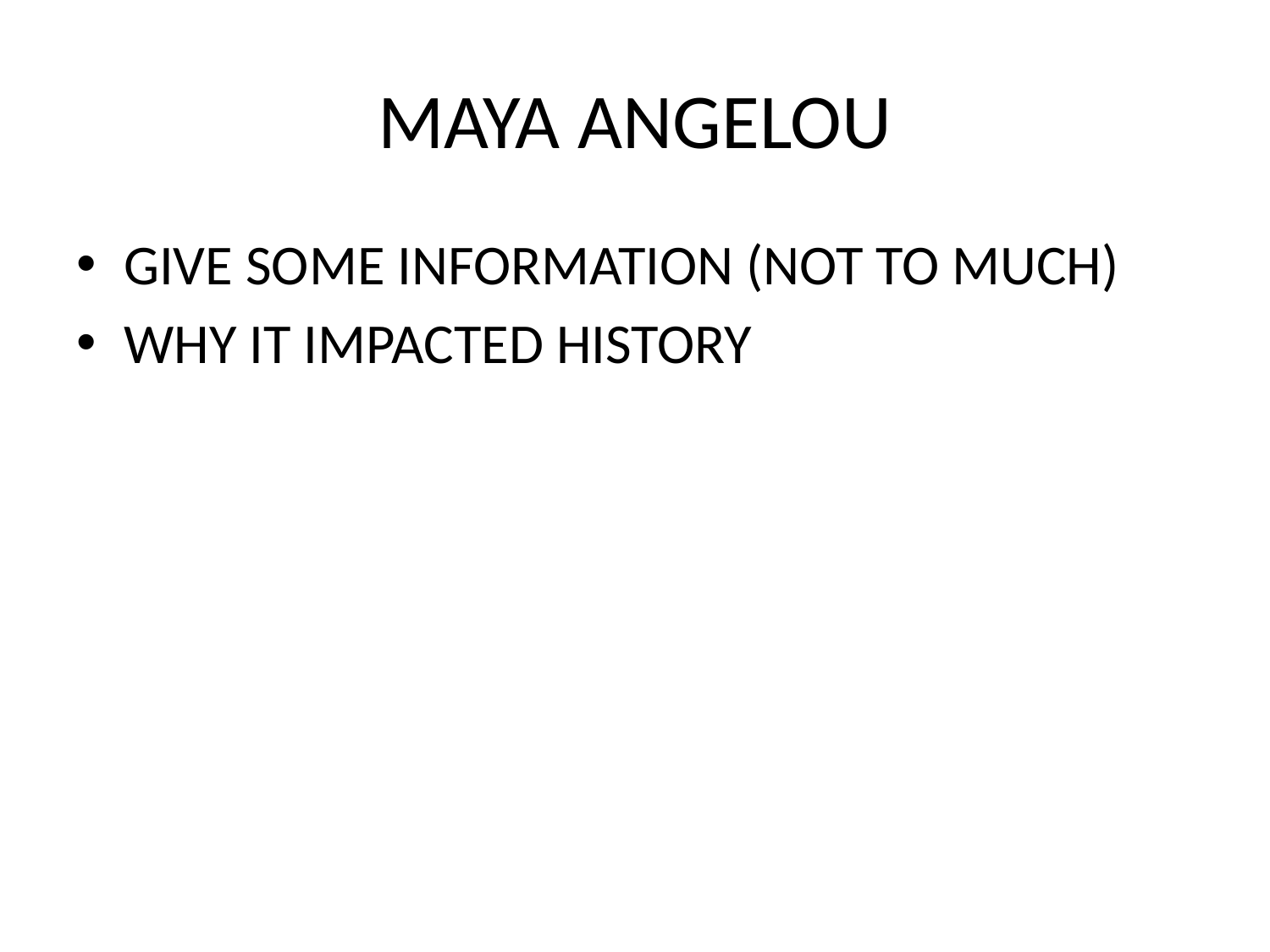

# MAYA ANGELOU
GIVE SOME INFORMATION (NOT TO MUCH)
WHY IT IMPACTED HISTORY